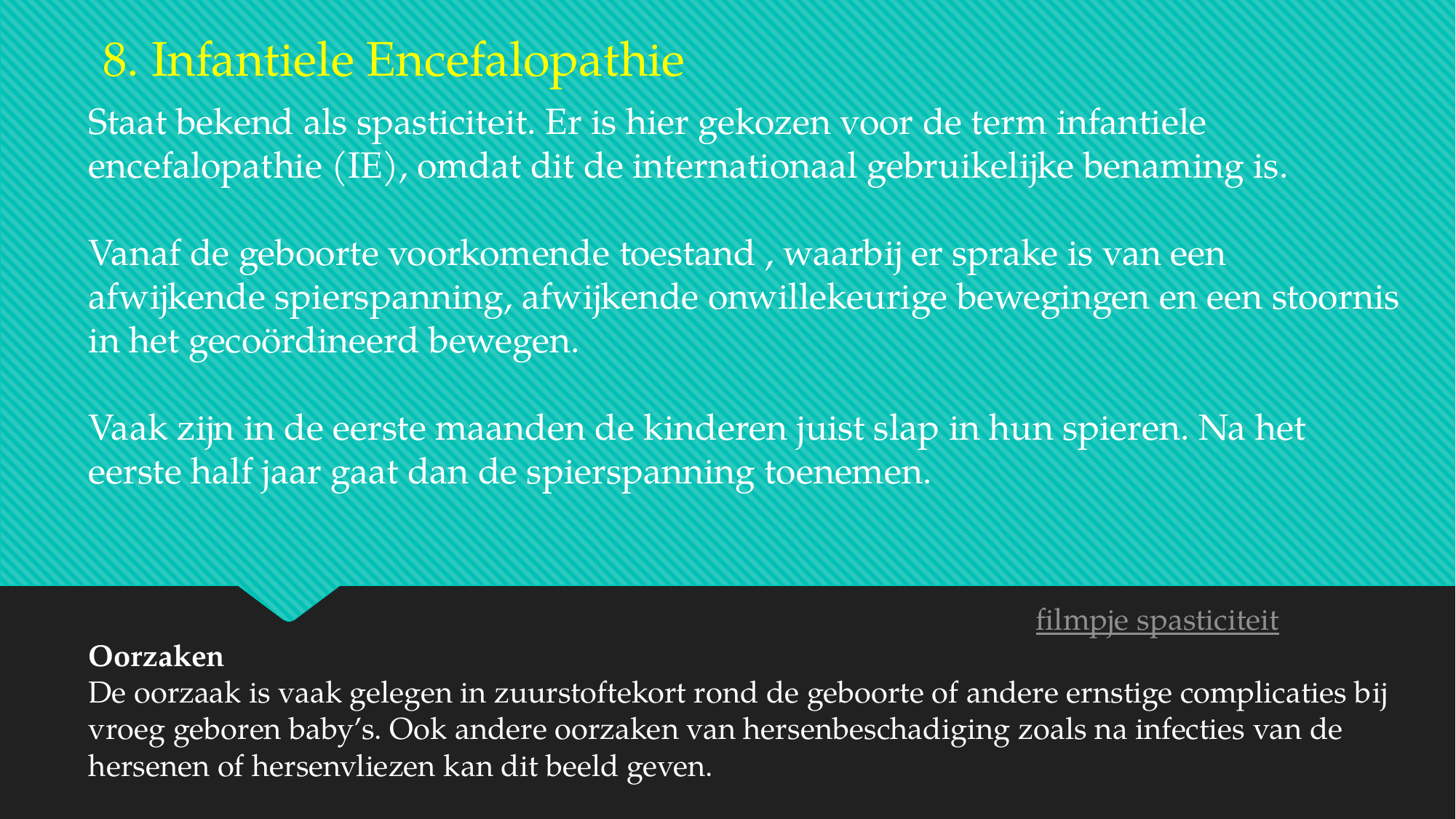

8. Infantiele Encefalopathie
Staat bekend als spasticiteit. Er is hier gekozen voor de term infantiele encefalopathie (IE), omdat dit de internationaal gebruikelijke benaming is.

Vanaf de geboorte voorkomende toestand , waarbij er sprake is van een afwijkende spierspanning, afwijkende onwillekeurige bewegingen en een stoornis in het gecoördineerd bewegen.

Vaak zijn in de eerste maanden de kinderen juist slap in hun spieren. Na het eerste half jaar gaat dan de spierspanning toenemen.

                                                                                                                            filmpje spasticiteit
Oorzaken
De oorzaak is vaak gelegen in zuurstoftekort rond de geboorte of andere ernstige complicaties bij vroeg geboren baby’s. Ook andere oorzaken van hersenbeschadiging zoals na infecties van de hersenen of hersenvliezen kan dit beeld geven.